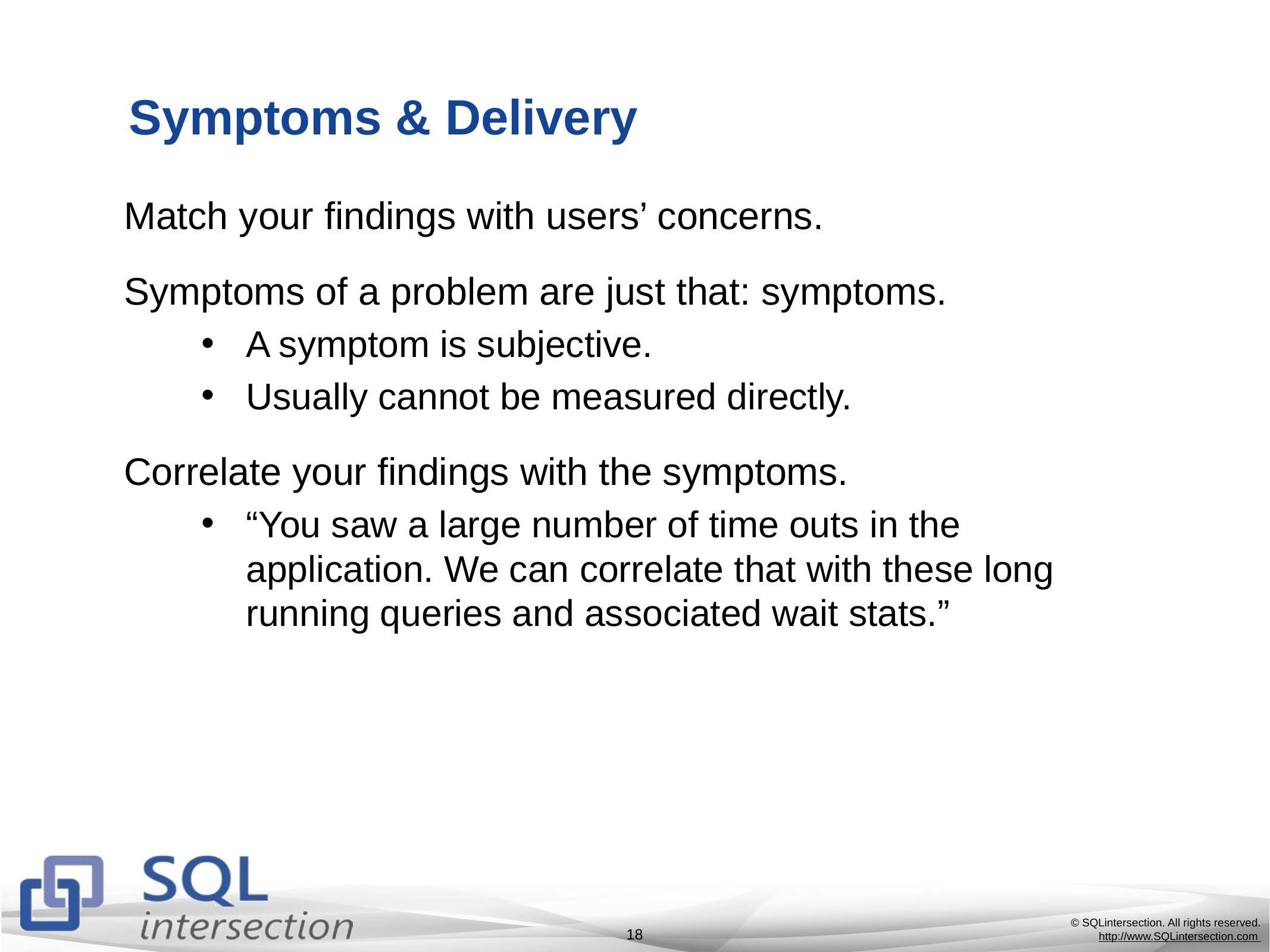

# Symptoms & Delivery
Match your findings with users’ concerns.
Symptoms of a problem are just that: symptoms.
A symptom is subjective.
Usually cannot be measured directly.
Correlate your findings with the symptoms.
“You saw a large number of time outs in the application. We can correlate that with these long running queries and associated wait stats.”